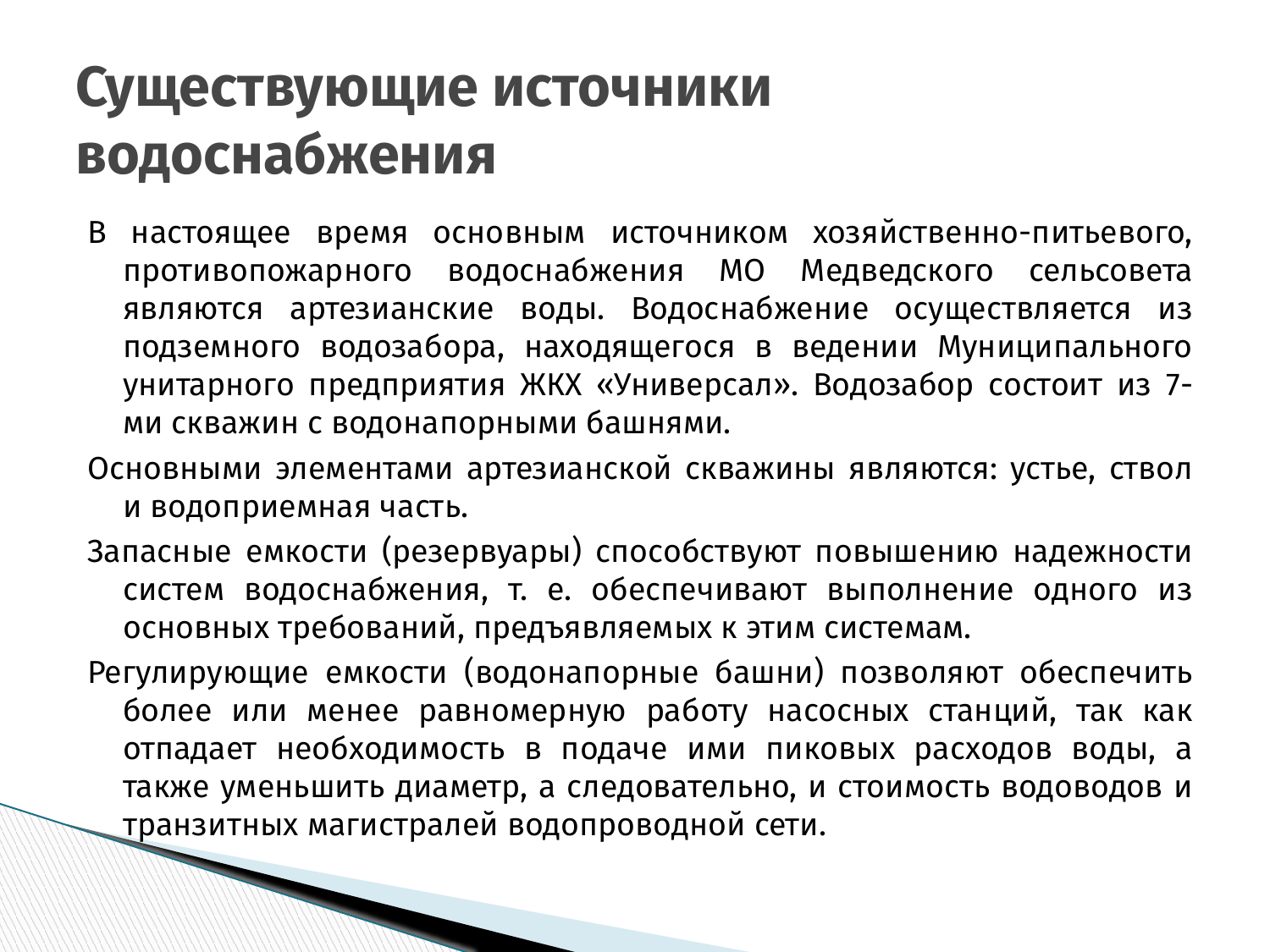

# Существующие источники водоснабжения
В настоящее время основным источником хозяйственно-питьевого, противопожарного водоснабжения МО Медведского сельсовета являются артезианские воды. Водоснабжение осуществляется из подземного водозабора, находящегося в ведении Муниципального унитарного предприятия ЖКХ «Универсал». Водозабор состоит из 7-ми скважин с водонапорными башнями.
Основными элементами артезианской скважины являются: устье, ствол и водоприемная часть.
Запасные емкости (резервуары) способствуют повышению надежности систем водоснабжения, т. е. обеспечивают выполнение одного из основных требований, предъявляемых к этим системам.
Регулирующие емкости (водонапорные башни) позволяют обеспечить более или менее равномерную работу насосных станций, так как отпадает необходимость в подаче ими пиковых расходов воды, а также уменьшить диаметр, а следовательно, и стоимость водоводов и транзитных магистралей водопроводной сети.